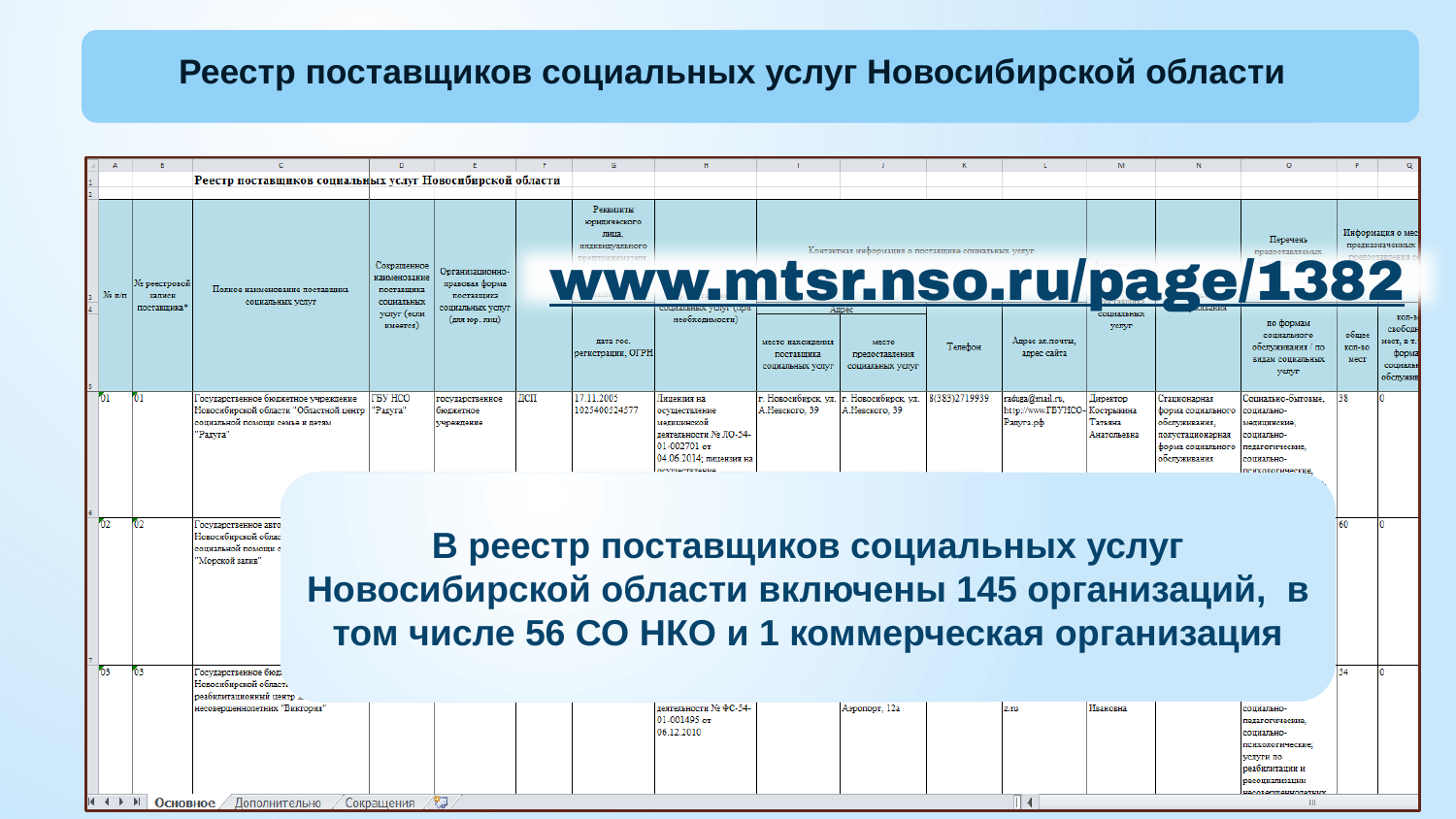

Реестр поставщиков социальных услуг Новосибирской области

www.mtsr.nso.ru/page/1382
В реестр поставщиков социальных услуг Новосибирской области включены 145 организаций,  в том числе 56 СО НКО и 1 коммерческая организация